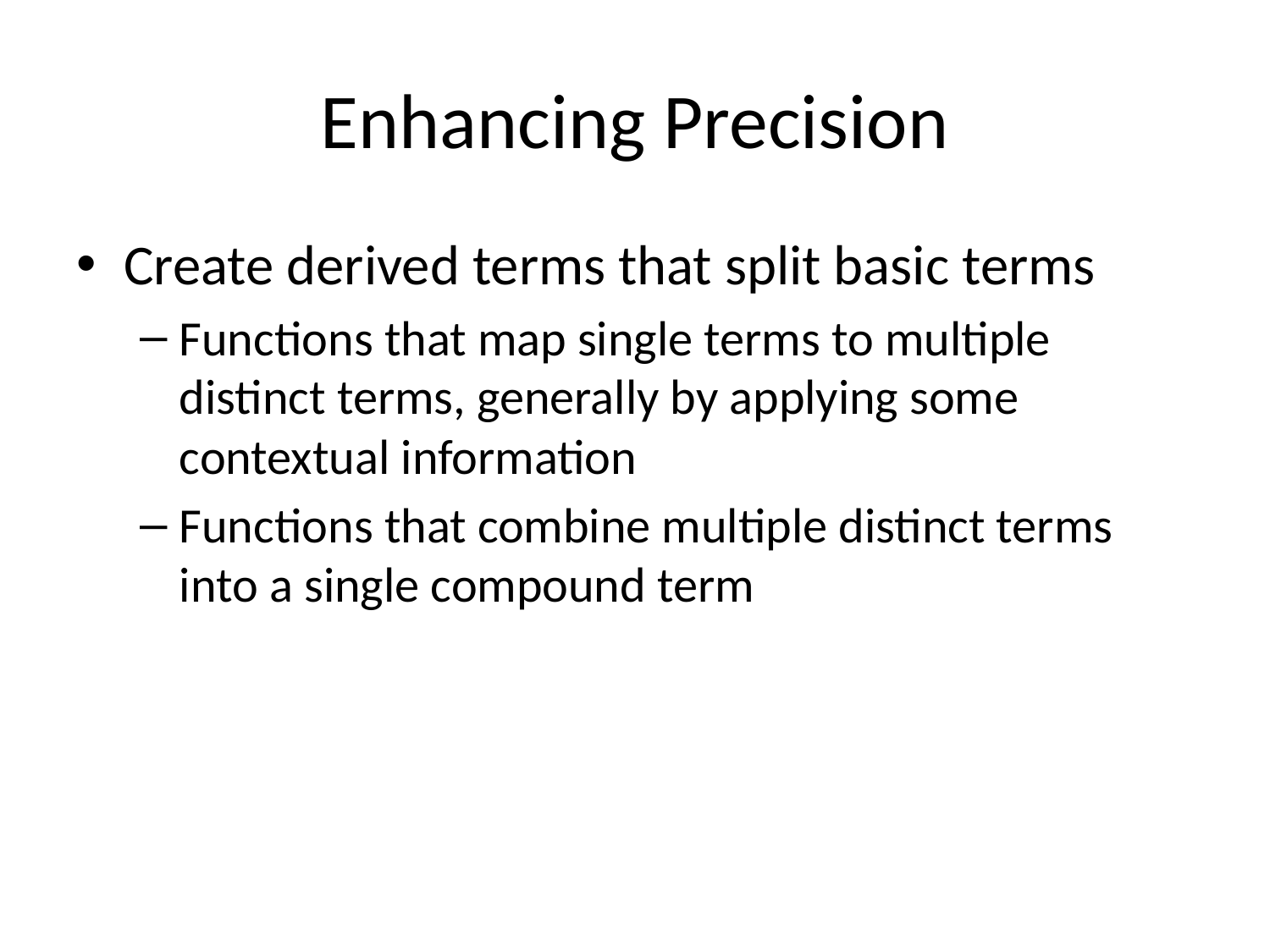

# Enhancing Precision
Create derived terms that split basic terms
Functions that map single terms to multiple distinct terms, generally by applying some contextual information
Functions that combine multiple distinct terms into a single compound term